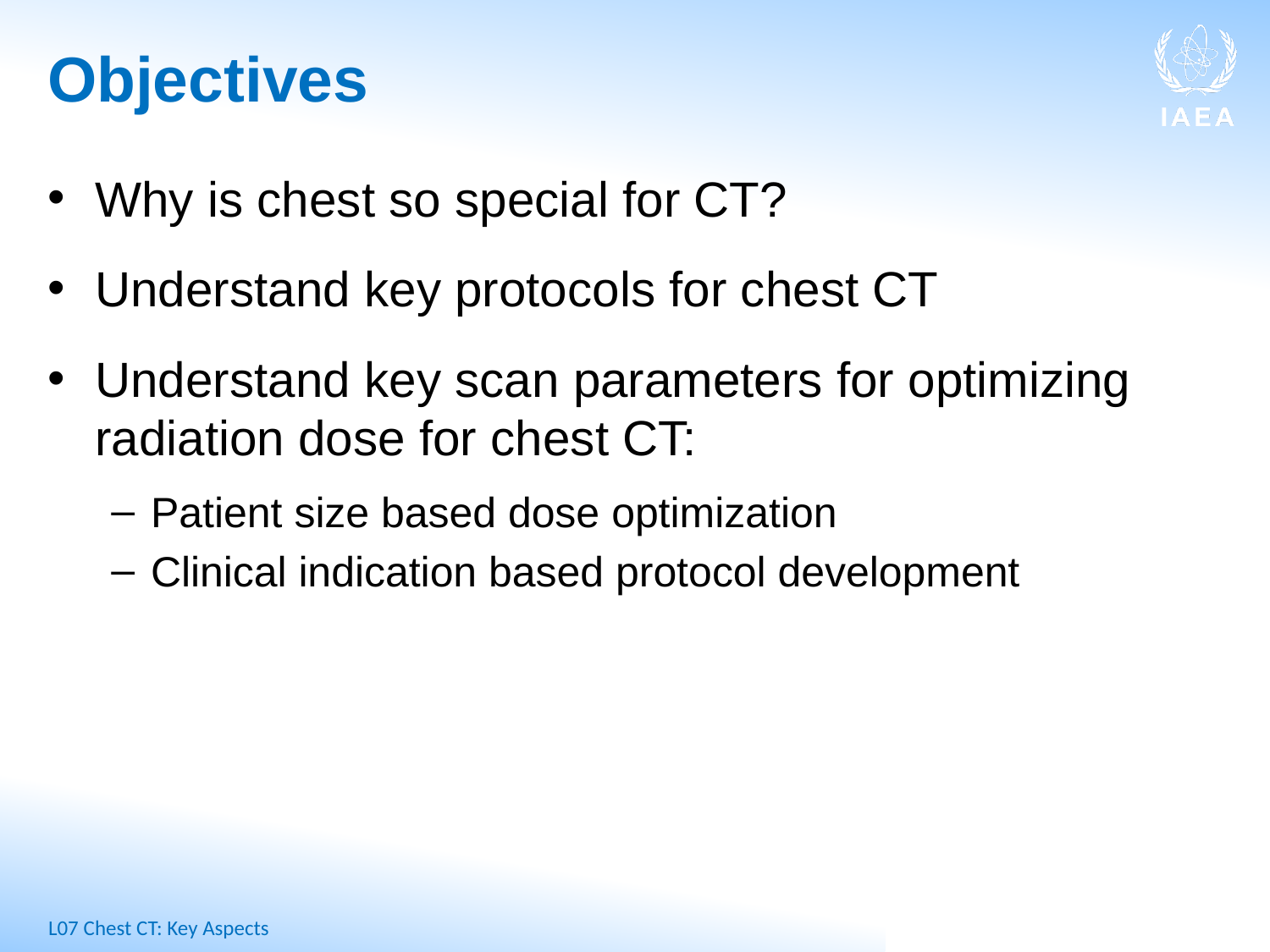

# Objectives
Why is chest so special for CT?
Understand key protocols for chest CT
Understand key scan parameters for optimizing radiation dose for chest CT:
Patient size based dose optimization
Clinical indication based protocol development